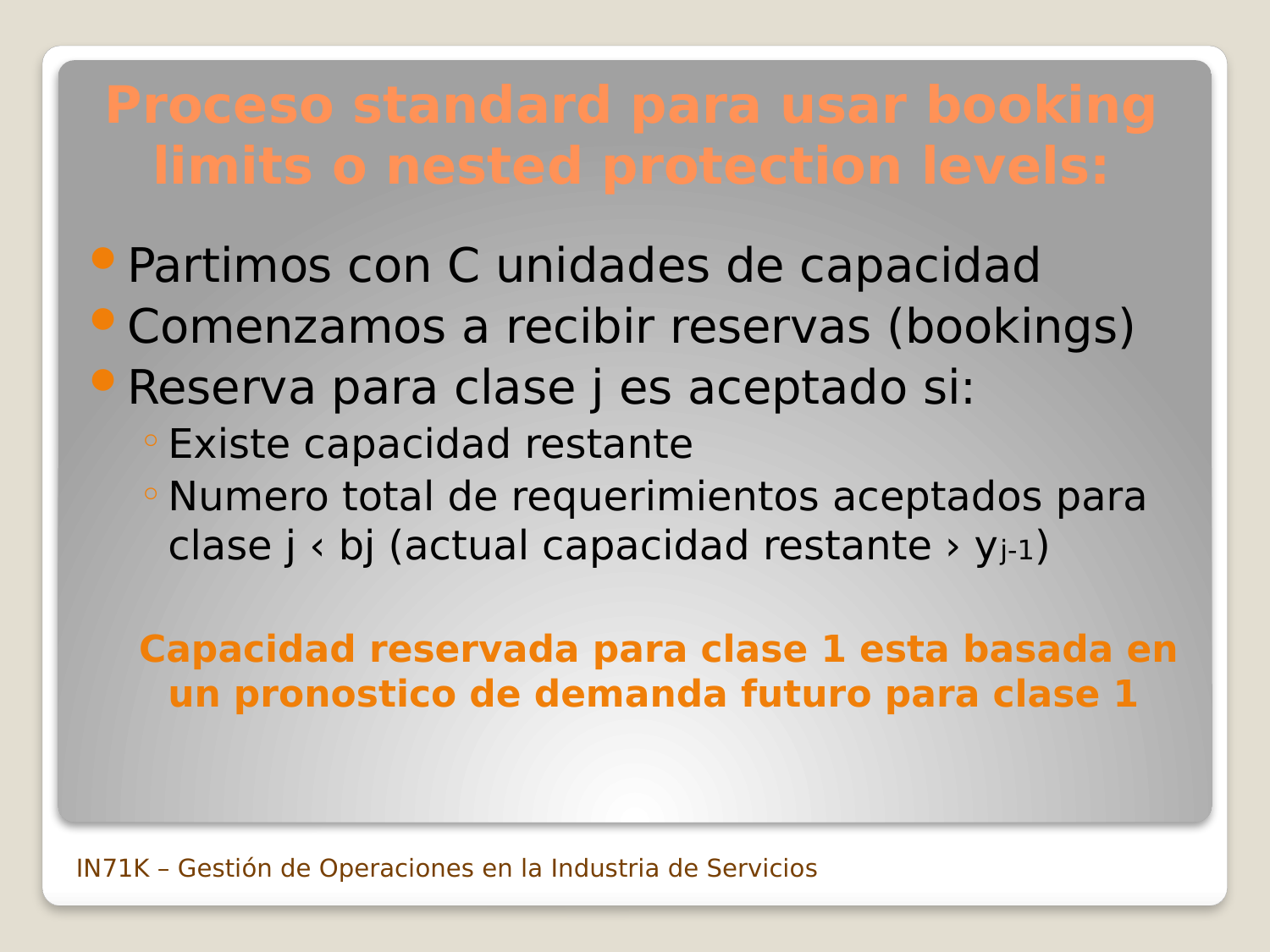

Proceso standard para usar booking limits o nested protection levels:
Partimos con C unidades de capacidad
Comenzamos a recibir reservas (bookings)
Reserva para clase j es aceptado si:
Existe capacidad restante
Numero total de requerimientos aceptados para clase j ‹ bj (actual capacidad restante › yj-1)

Capacidad reservada para clase 1 esta basada en un pronostico de demanda futuro para clase 1
IN71K – Gestión de Operaciones en la Industria de Servicios